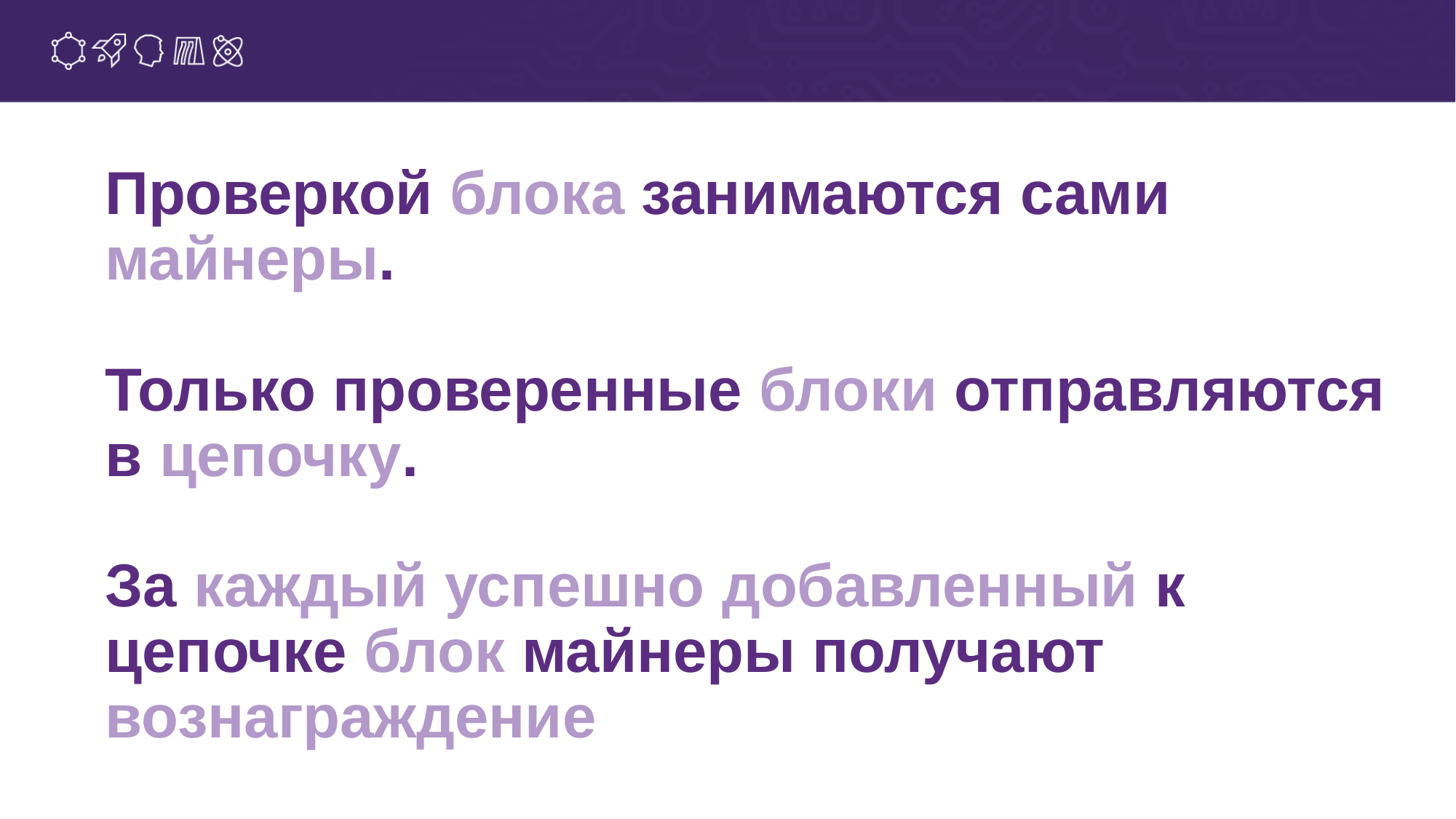

Проверкой блока занимаются сами майнеры.

Только проверенные блоки отправляются в цепочку.

За каждый успешно добавленный к цепочке блок майнеры получают вознаграждение